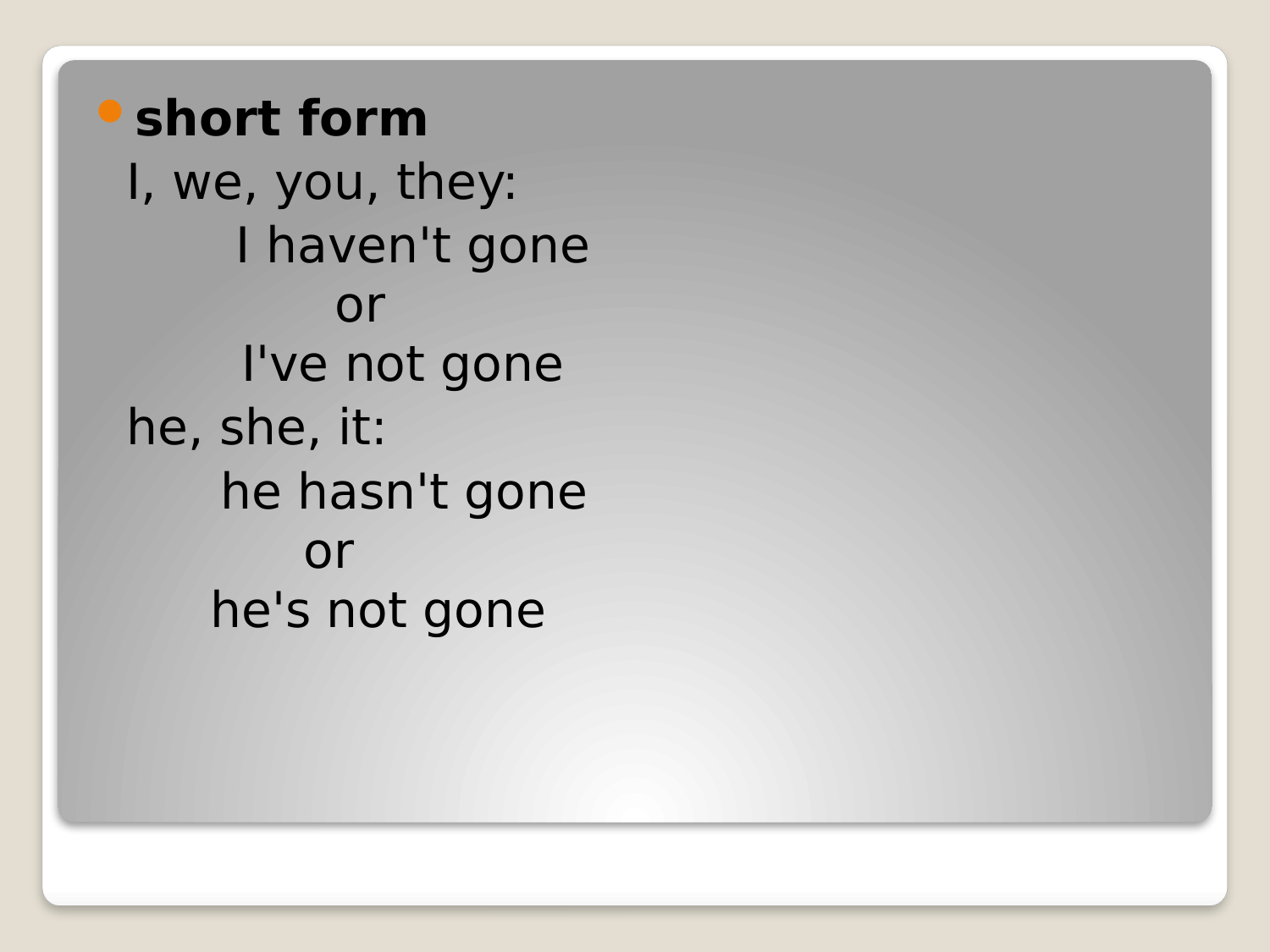

short form
  I, we, you, they:
         I haven't gone
             or
       I've not gone
  he, she, it:
        he hasn't gone
           or
     he's not gone

#